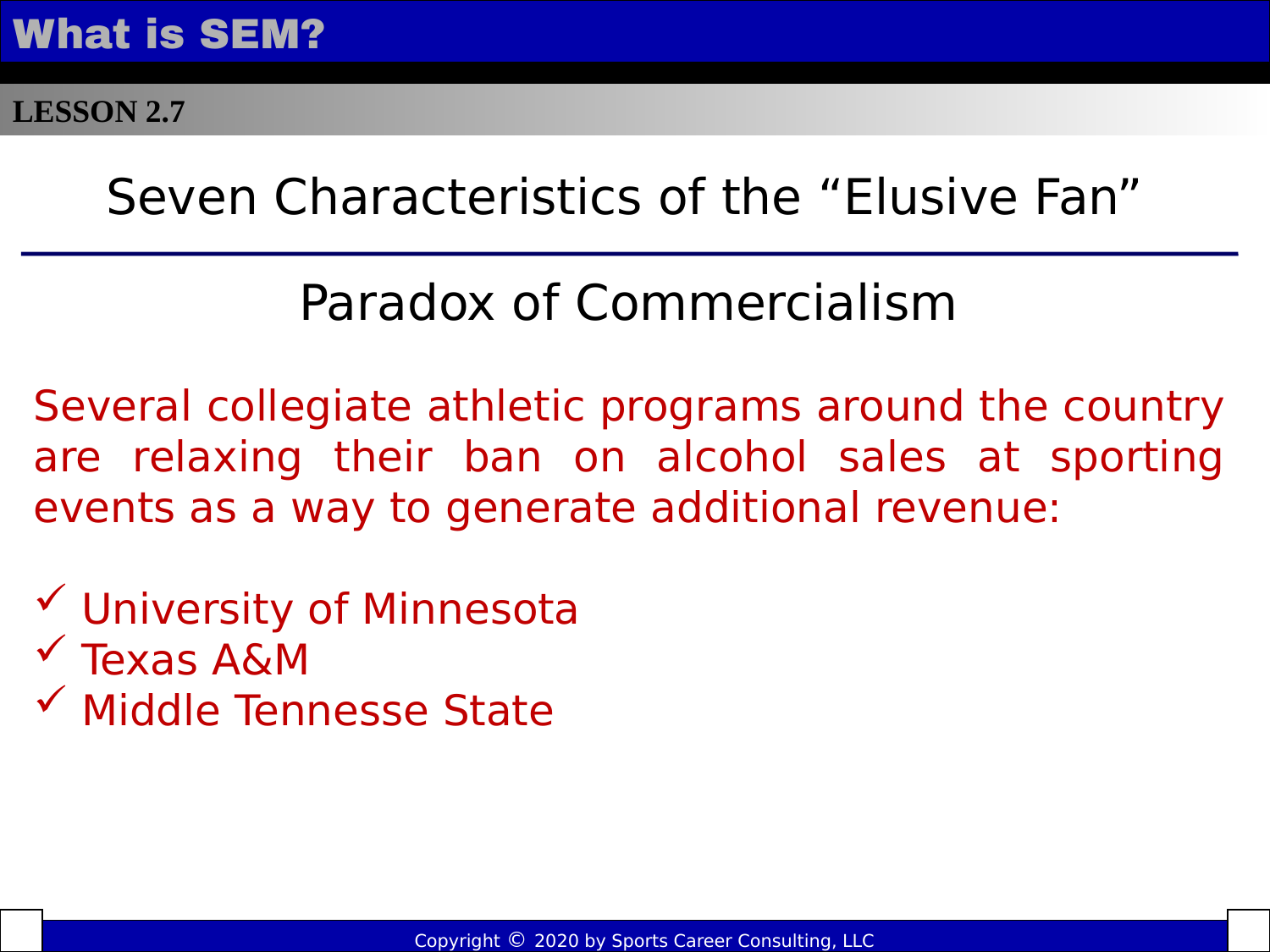

What is SEM?
LESSON 2.7
Seven Characteristics of the “Elusive Fan”

Paradox of Commercialism
Several collegiate athletic programs around the country are relaxing their ban on alcohol sales at sporting events as a way to generate additional revenue:

University of Minnesota
Texas A&M
Middle Tennesse State
Copyright © 2020 by Sports Career Consulting, LLC